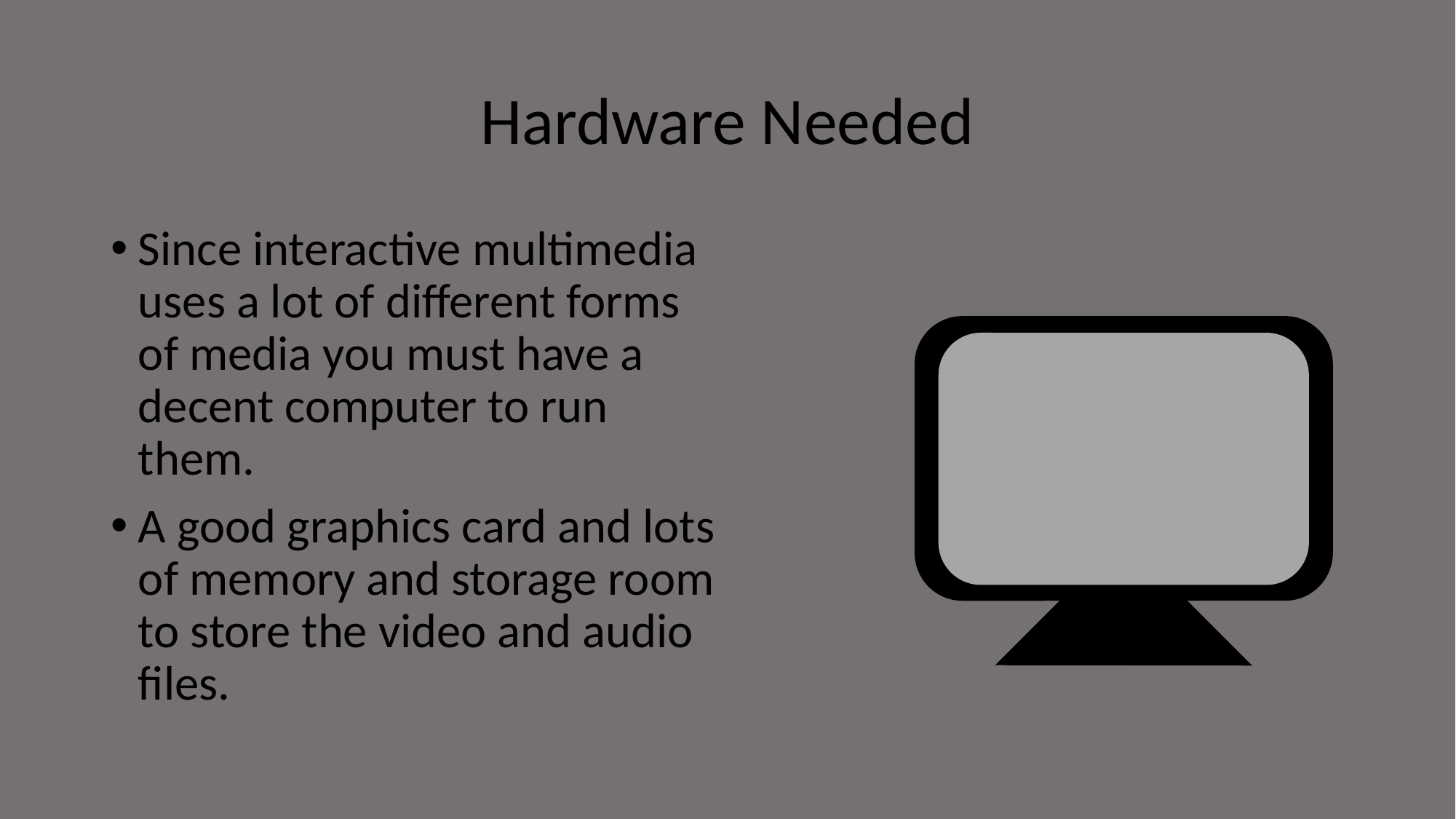

# Hardware Needed
Since interactive multimedia uses a lot of different forms of media you must have a decent computer to run them.
A good graphics card and lots of memory and storage room to store the video and audio files.